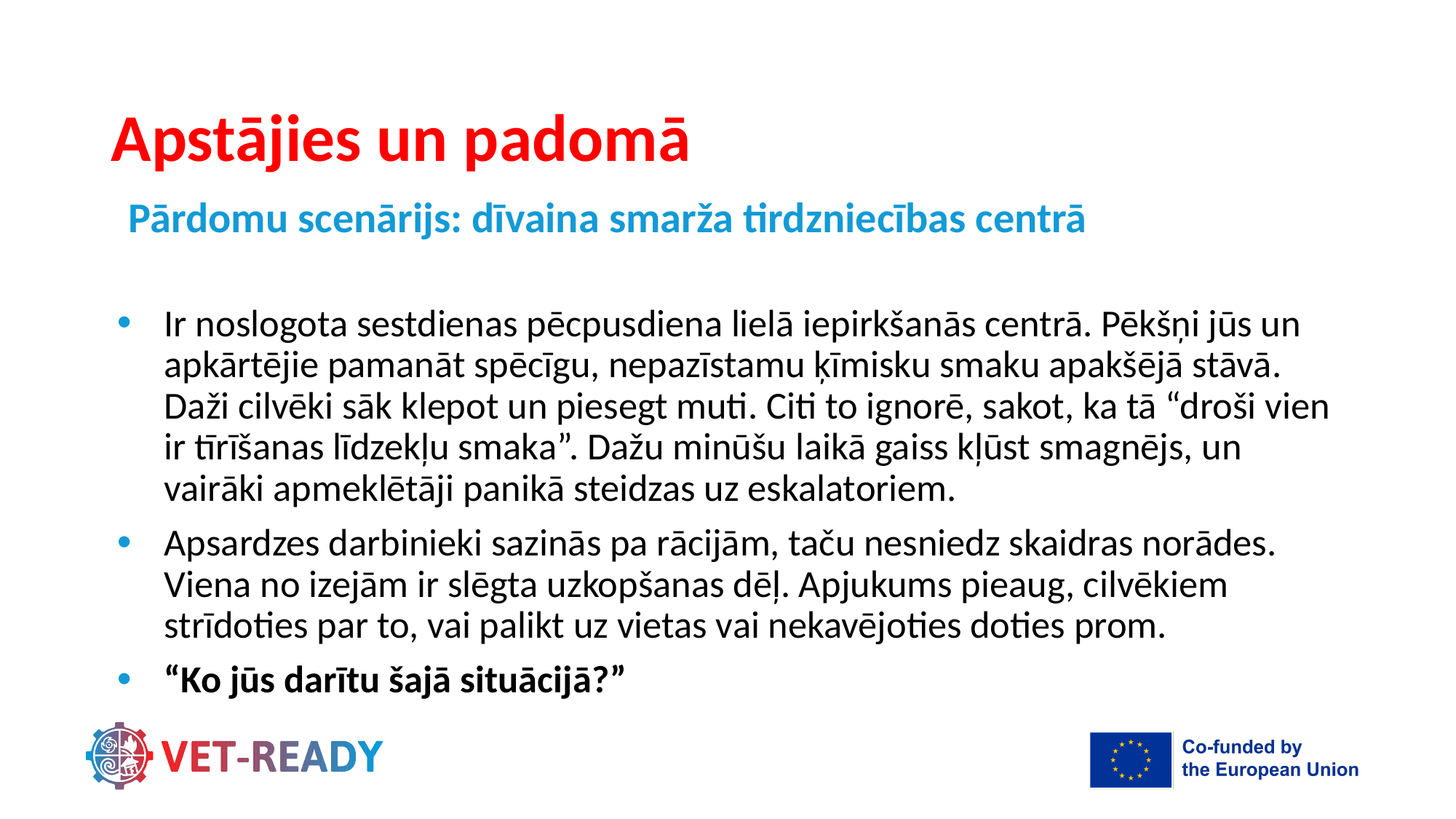

# Apstājies un padomā
Pārdomu scenārijs: dīvaina smarža tirdzniecības centrā
Ir noslogota sestdienas pēcpusdiena lielā iepirkšanās centrā. Pēkšņi jūs un apkārtējie pamanāt spēcīgu, nepazīstamu ķīmisku smaku apakšējā stāvā.
Daži cilvēki sāk klepot un piesegt muti. Citi to ignorē, sakot, ka tā “droši vien ir tīrīšanas līdzekļu smaka”. Dažu minūšu laikā gaiss kļūst smagnējs, un vairāki apmeklētāji panikā steidzas uz eskalatoriem.
Apsardzes darbinieki sazinās pa rācijām, taču nesniedz skaidras norādes. Viena no izejām ir slēgta uzkopšanas dēļ. Apjukums pieaug, cilvēkiem strīdoties par to, vai palikt uz vietas vai nekavējoties doties prom.
“Ko jūs darītu šajā situācijā?”